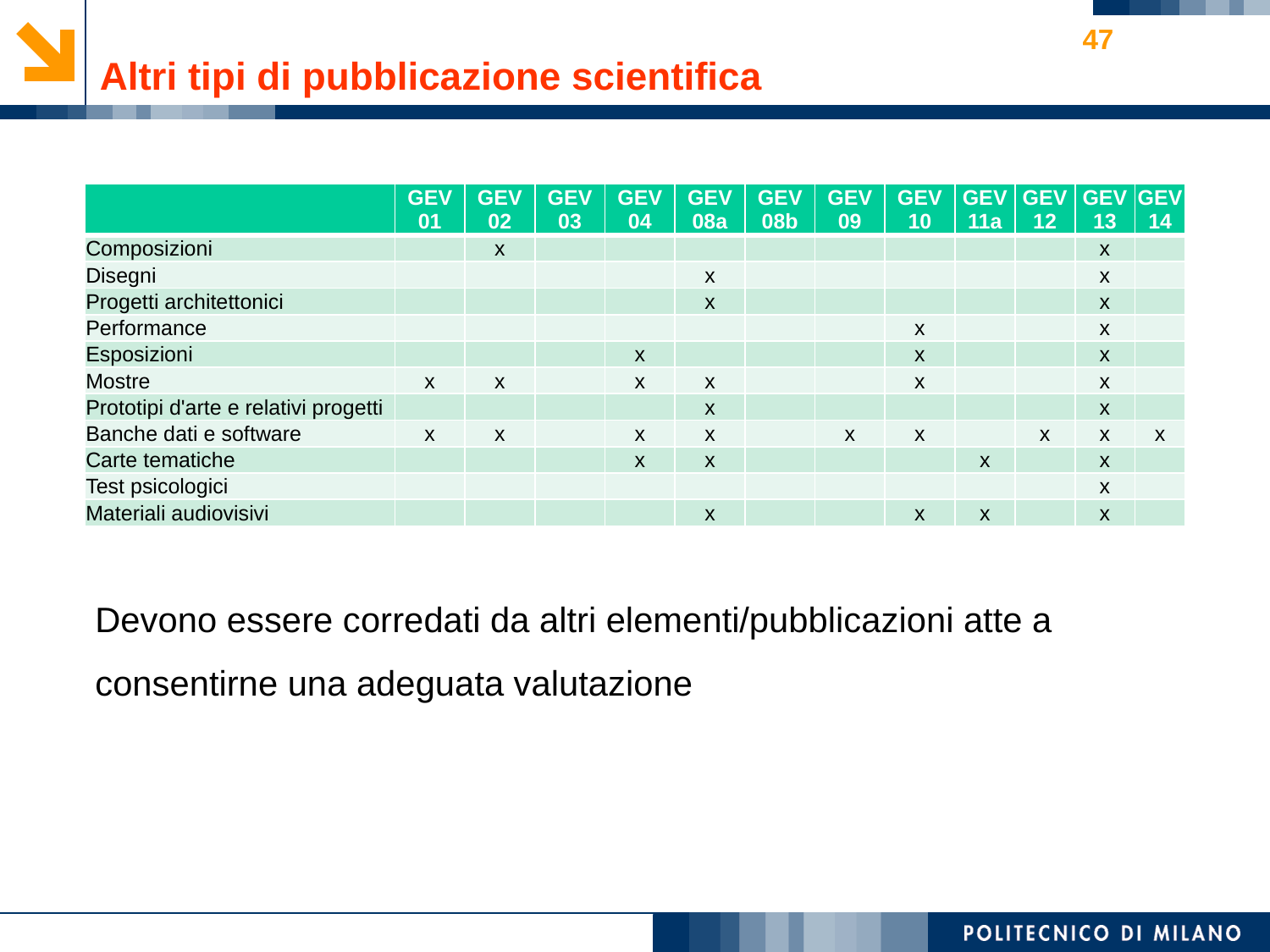

# Altri tipi di pubblicazione scientifica
47
|  | GEV 01 | GEV 02 | GEV 03 | GEV 04 | GEV 08a | GEV 08b | GEV 09 | GEV 10 | GEV 11a | GEV 12 | GEV 13 | GEV 14 |
| --- | --- | --- | --- | --- | --- | --- | --- | --- | --- | --- | --- | --- |
| Composizioni |  | x |  |  |  |  |  |  |  |  | x |  |
| Disegni |  |  |  |  | x |  |  |  |  |  | x |  |
| Progetti architettonici |  |  |  |  | x |  |  |  |  |  | x |  |
| Performance |  |  |  |  |  |  |  | x |  |  | x |  |
| Esposizioni |  |  |  | x |  |  |  | x |  |  | x |  |
| Mostre | x | x |  | x | x |  |  | x |  |  | x |  |
| Prototipi d'arte e relativi progetti |  |  |  |  | x |  |  |  |  |  | x |  |
| Banche dati e software | x | x |  | x | x |  | x | x |  | x | x | x |
| Carte tematiche |  |  |  | x | x |  |  |  | x |  | x |  |
| Test psicologici |  |  |  |  |  |  |  |  |  |  | x |  |
| Materiali audiovisivi |  |  |  |  | x |  |  | x | x |  | x |  |
Devono essere corredati da altri elementi/pubblicazioni atte a consentirne una adeguata valutazione